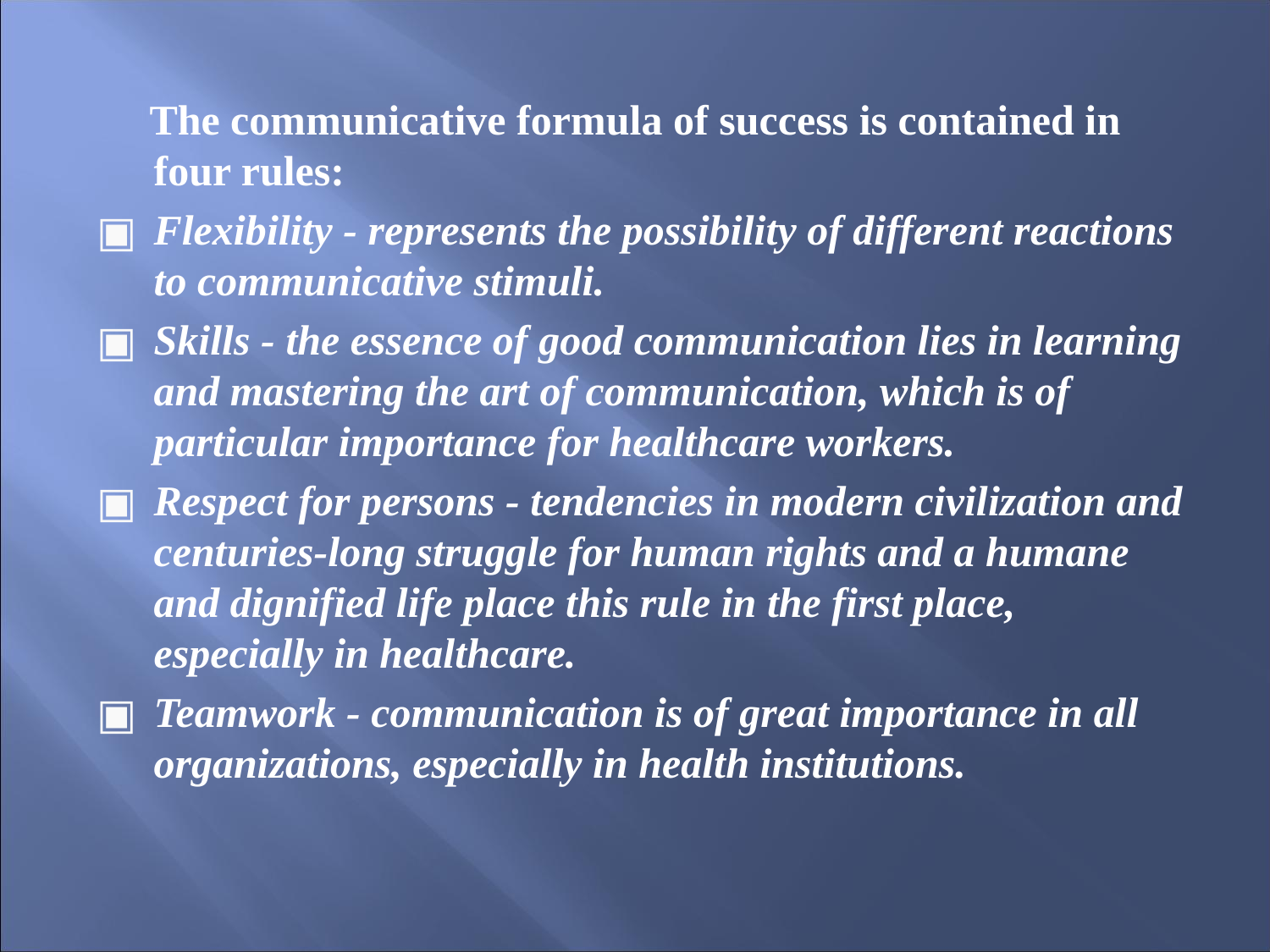

The communicative formula of success is contained in four rules:
Flexibility - represents the possibility of different reactions to communicative stimuli.
Skills - the essence of good communication lies in learning and mastering the art of communication, which is of particular importance for healthcare workers.
Respect for persons - tendencies in modern civilization and centuries-long struggle for human rights and a humane and dignified life place this rule in the first place, especially in healthcare.
Teamwork - communication is of great importance in all organizations, especially in health institutions.